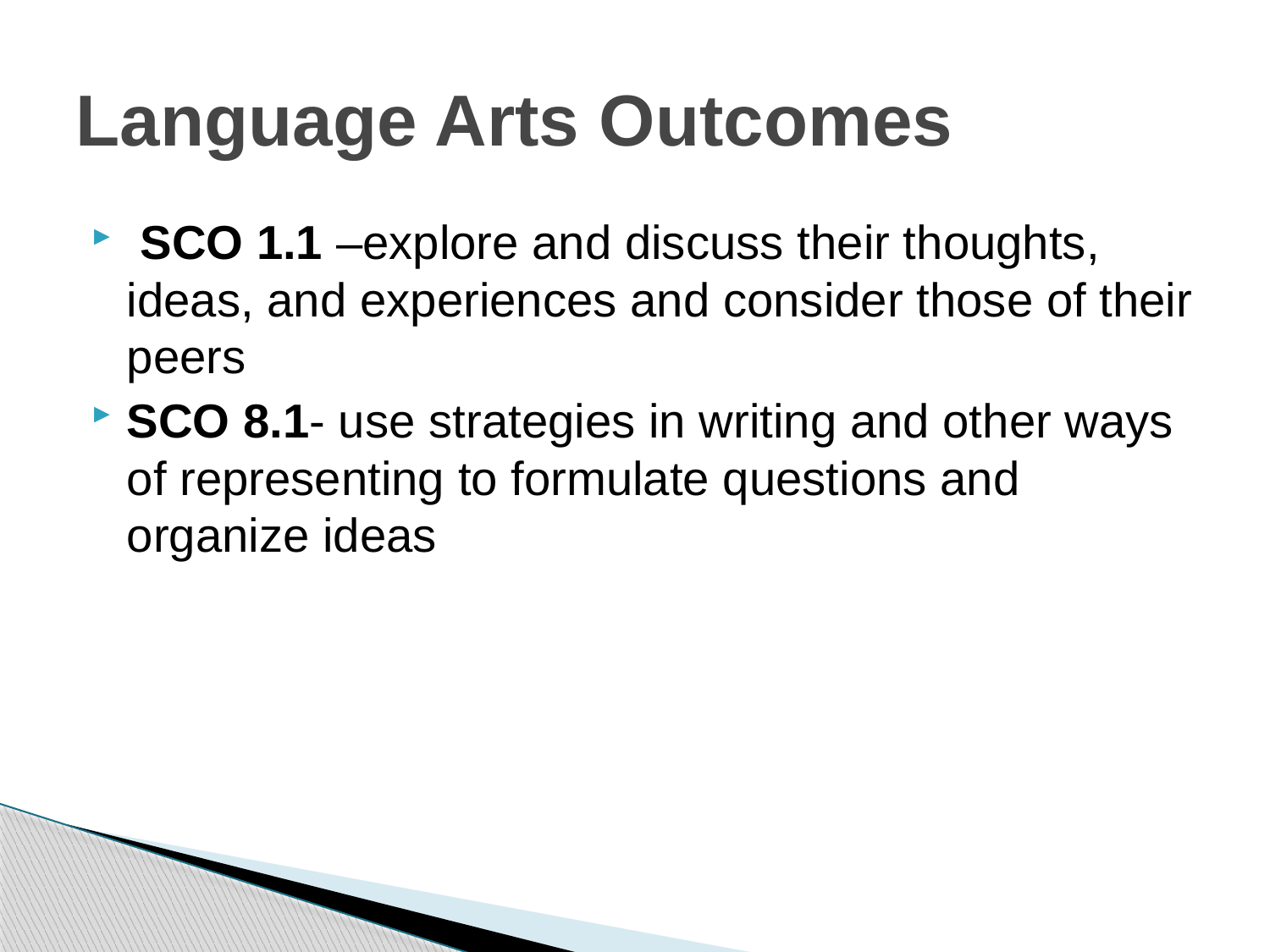

# Language Arts Outcomes
 SCO 1.1 –explore and discuss their thoughts, ideas, and experiences and consider those of their peers
SCO 8.1- use strategies in writing and other ways of representing to formulate questions and organize ideas